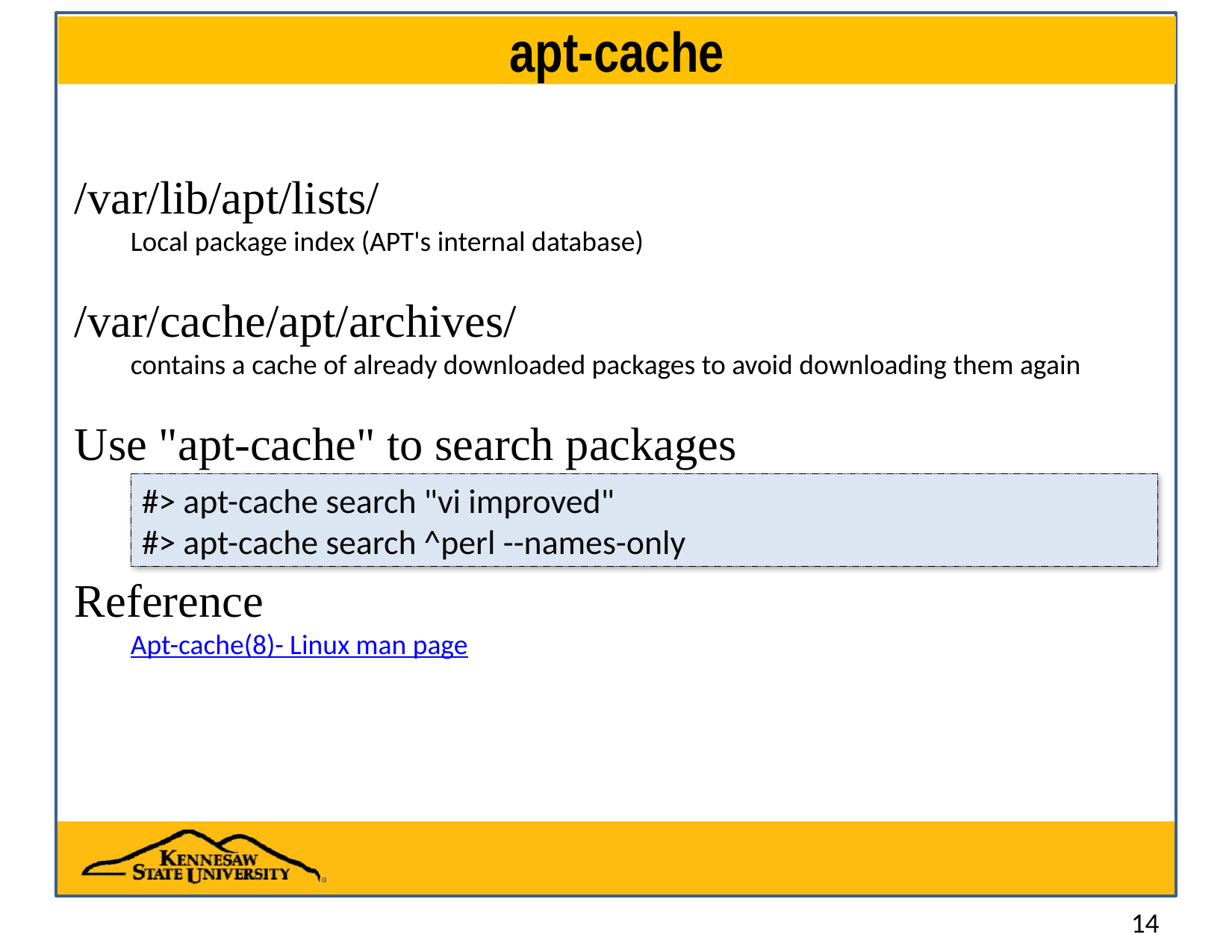

# apt-cache
/var/lib/apt/lists/
Local package index (APT's internal database)

/var/cache/apt/archives/
contains a cache of already downloaded packages to avoid downloading them again

Use "apt-cache" to search packages

Reference
Apt-cache(8)- Linux man page
#> apt-cache search "vi improved"
#> apt-cache search ^perl --names-only